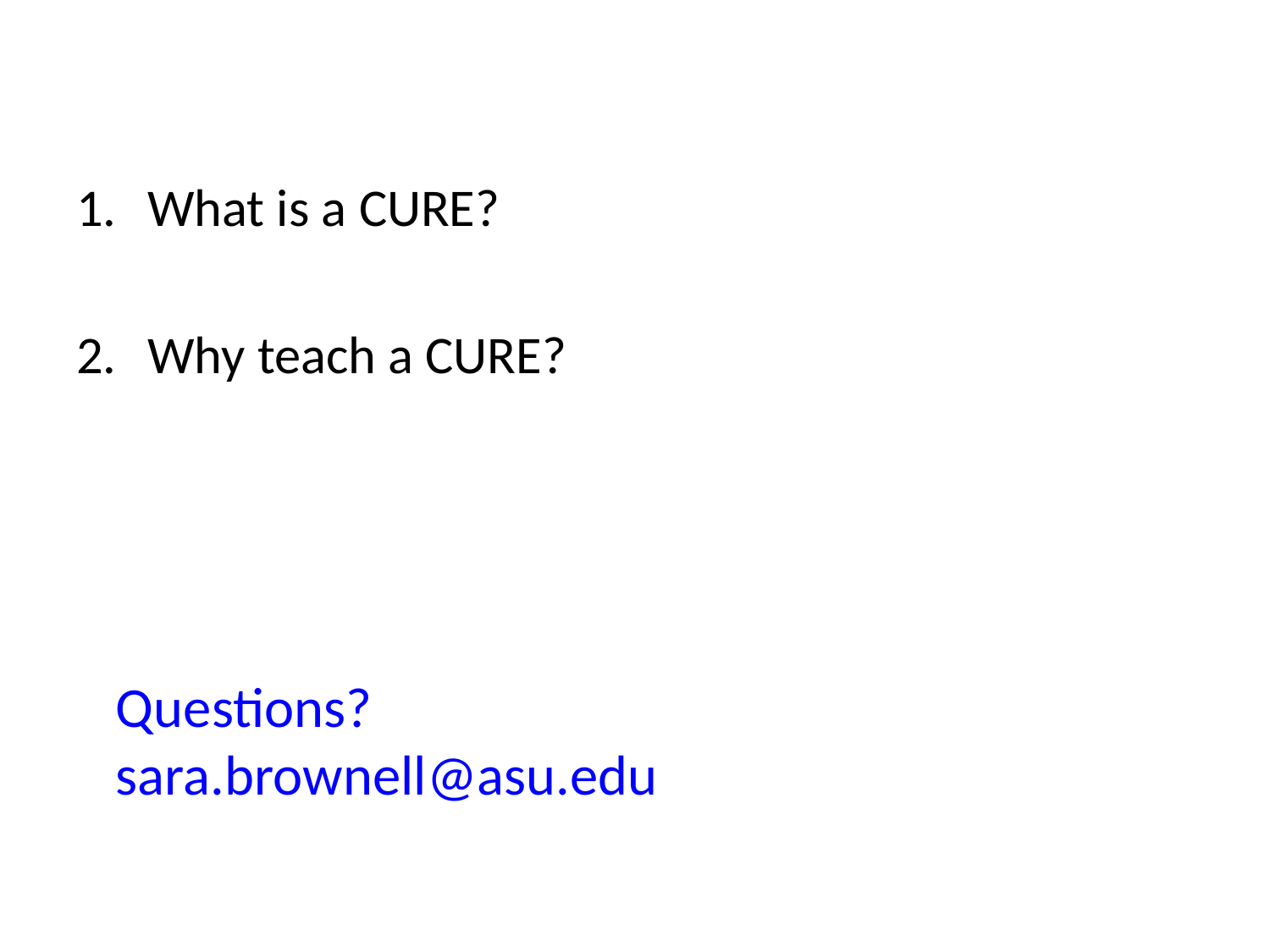

What is a CURE?

Why teach a CURE?

Questions?
sara.brownell@asu.edu